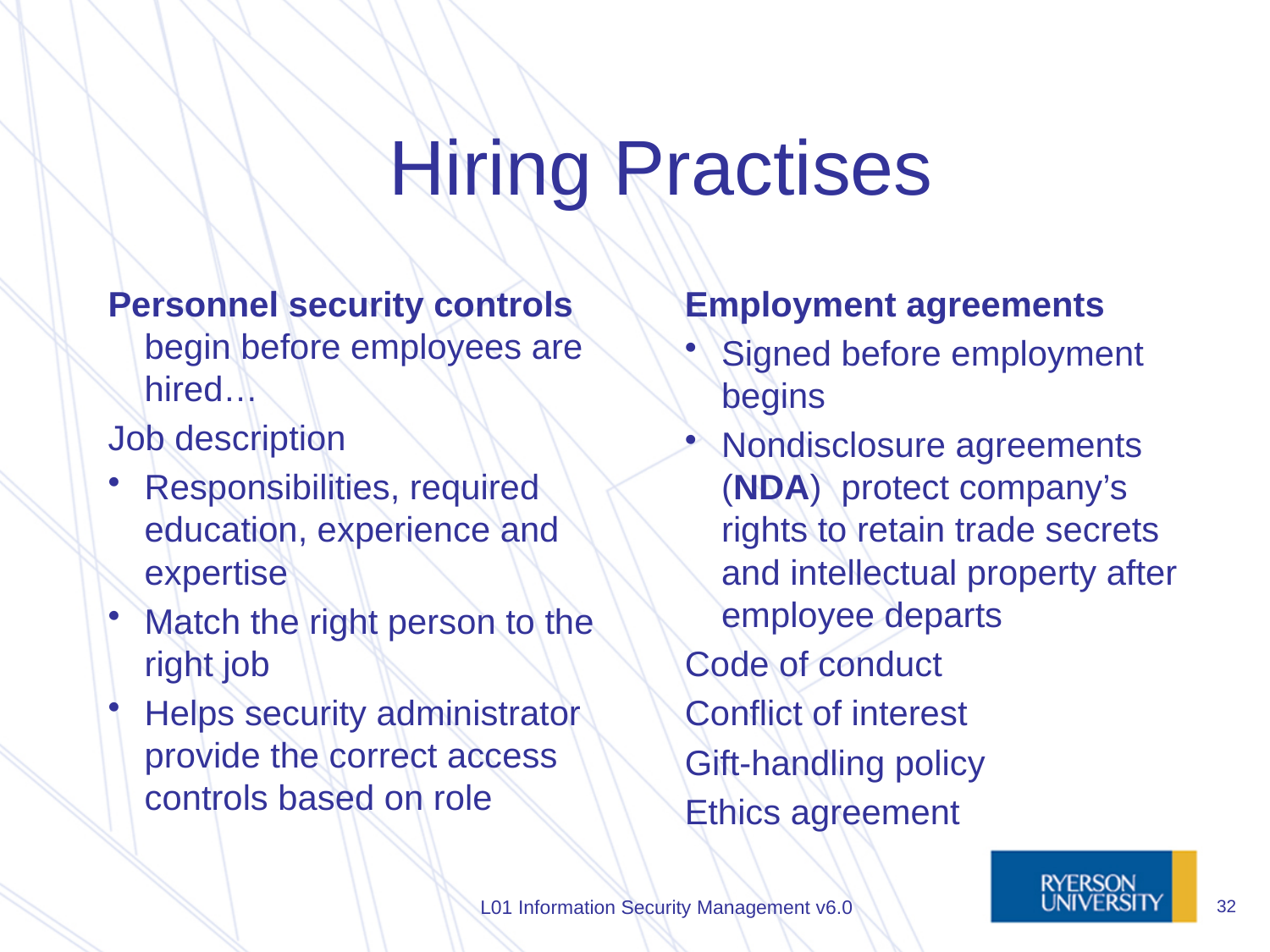

# Hiring Practises
Personnel security controls  begin before employees are hired…
Job description
Responsibilities, required education, experience and expertise
Match the right person to the right job
Helps security administrator provide the correct access controls based on role
Employment agreements
Signed before employment begins
Nondisclosure agreements (NDA)  protect company’s rights to retain trade secrets and intellectual property after employee departs
Code of conduct
Conflict of interest
Gift-handling policy
Ethics agreement

L01 Information Security Management v6.0
32